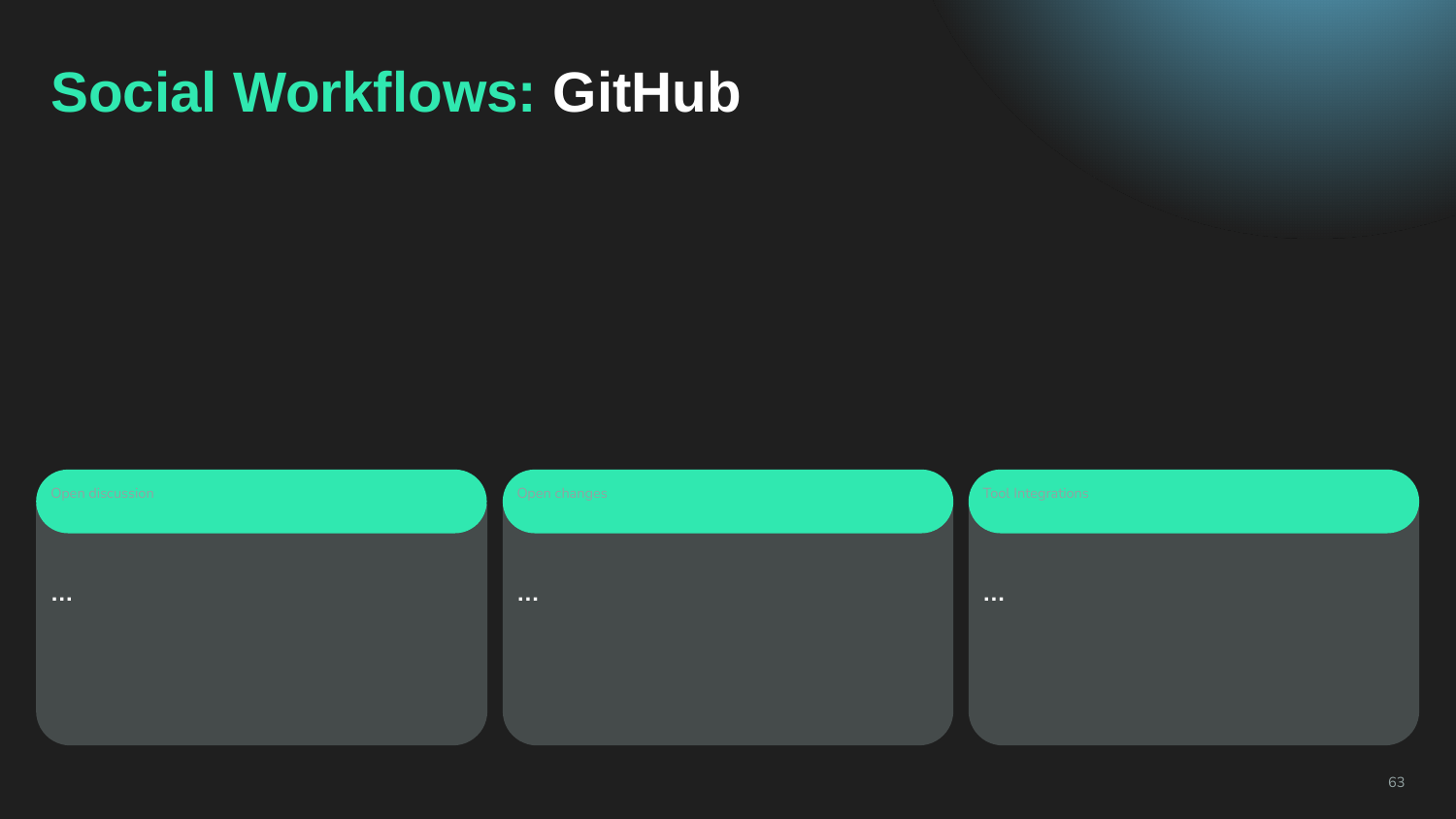

# Social Workflows: GitHub

Open discussion
Open changes

Tool Integrations

…
…
…